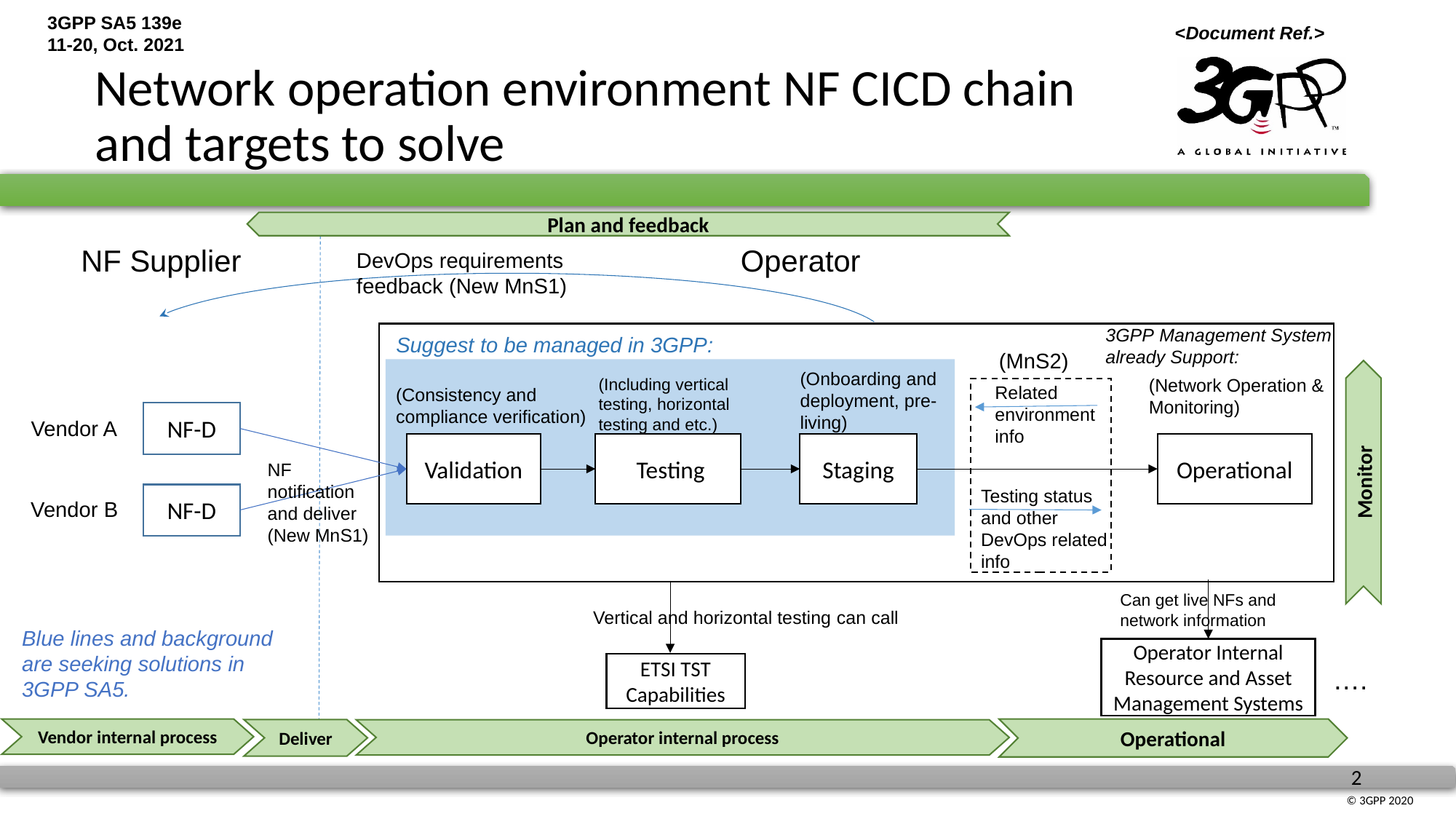

Network operation environment NF CICD chain and targets to solve
Plan and feedback
NF Supplier
Operator
DevOps requirements feedback (New MnS1)

3GPP Management System already Support:

Suggest to be managed in 3GPP:
(MnS2)

(Onboarding and deployment, pre-living)

(Network Operation & Monitoring)
(Including vertical testing, horizontal testing and etc.)
Related environment info
(Consistency and compliance verification)

NF-D
Vendor A
Validation
 Testing
Staging
Operational
NF notification and deliver (New MnS1)
Monitor
Testing status and other  DevOps related info
NF-D
Vendor B
Can get live NFs and network information
Vertical and horizontal testing can call
Blue lines and background are seeking solutions in 3GPP SA5.
Operator Internal Resource and Asset Management Systems
ETSI TST Capabilities
….
Vendor internal process
Operational
Deliver
Operator internal process